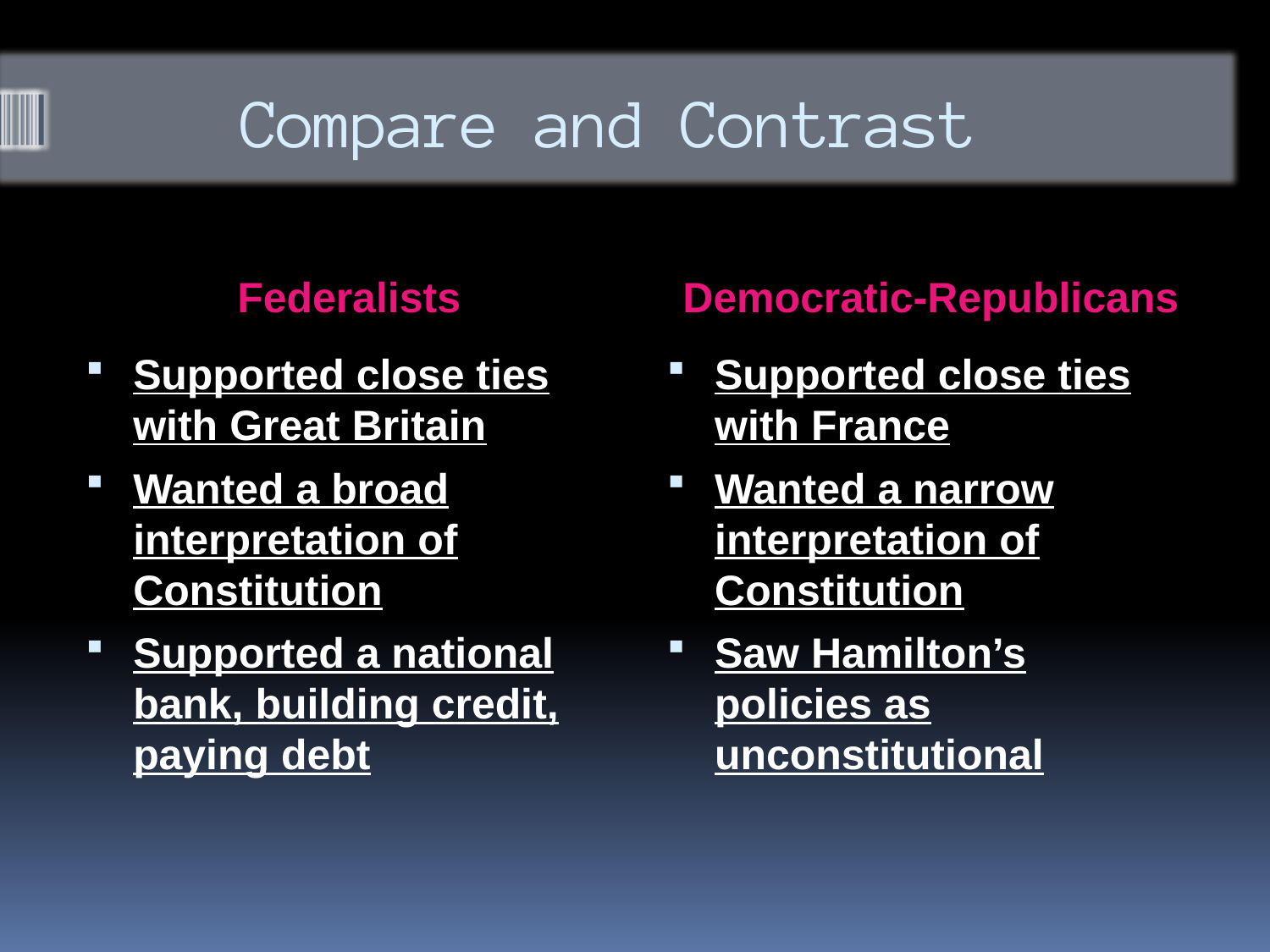

# Compare and Contrast
Federalists
Democratic-Republicans
Supported close ties with Great Britain
Wanted a broad interpretation of Constitution
Supported a national bank, building credit, paying debt
Supported close ties with France
Wanted a narrow interpretation of Constitution
Saw Hamilton’s policies as unconstitutional